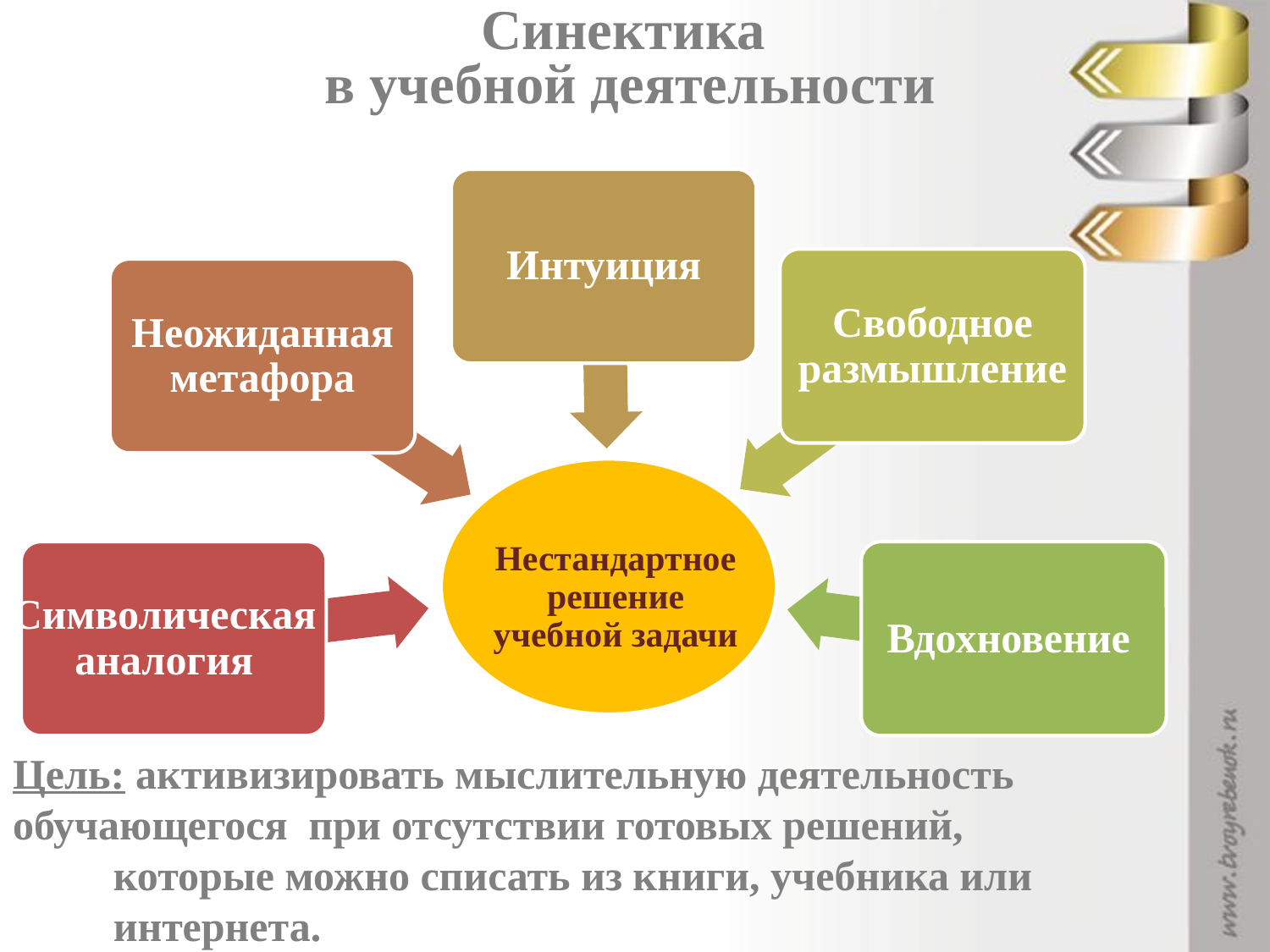

Синектика
в учебной деятельности
# Синектика в учебной деятельности

Интуиция

Свободное размышление

Неожиданная метафора

Нестандартное решение учебной задачи

Вдохновение
Символическая аналогия

Цель: активизировать мыслительную деятельность
обучающегося  при отсутствии готовых решений,
которые можно списать из книги, учебника или интернета.